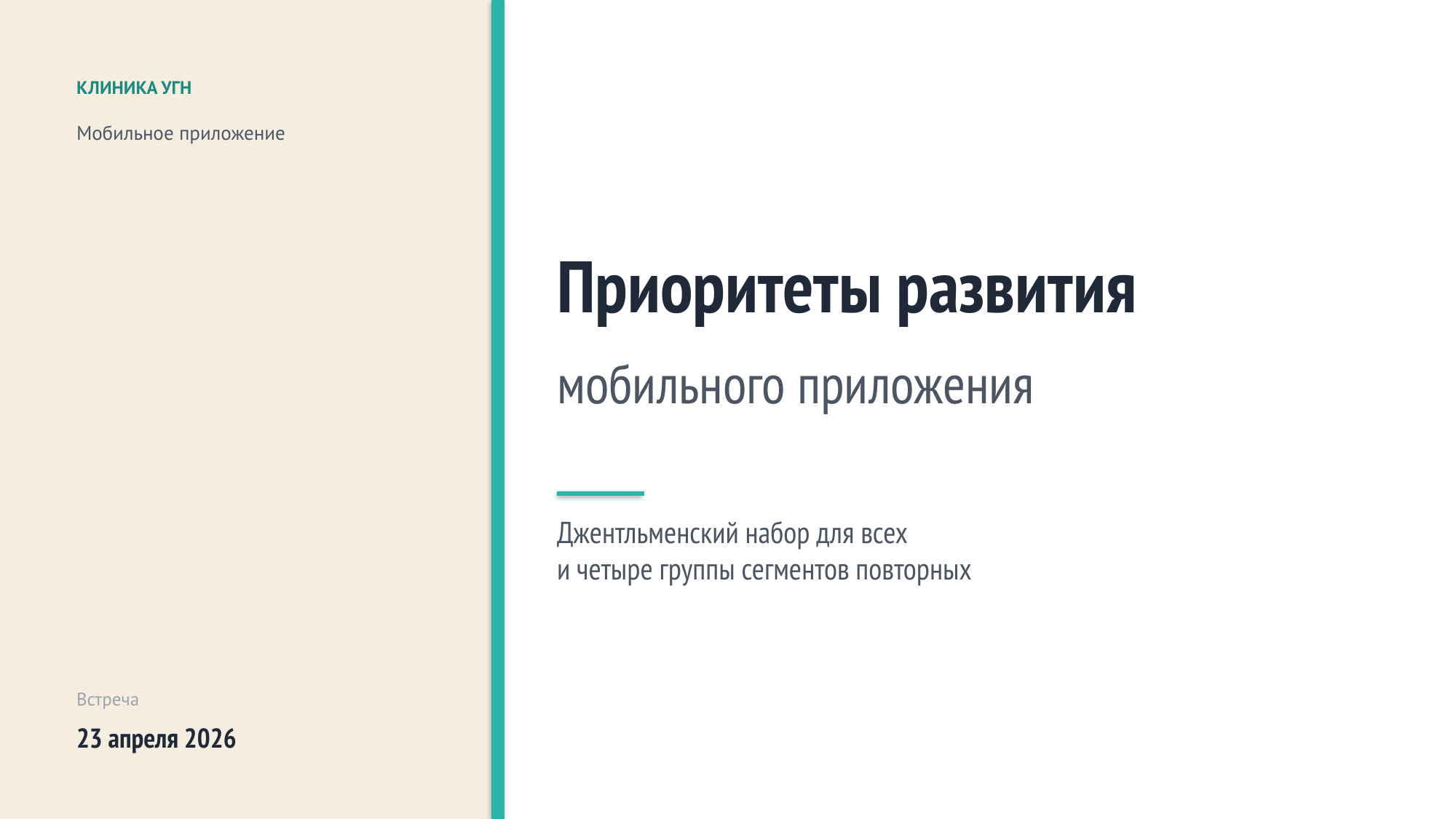

КЛИНИКА УГН
Мобильное приложение
Приоритеты развития
мобильного приложения

Джентльменский набор для всех
и четыре группы сегментов повторных
Встреча
23 апреля 2026